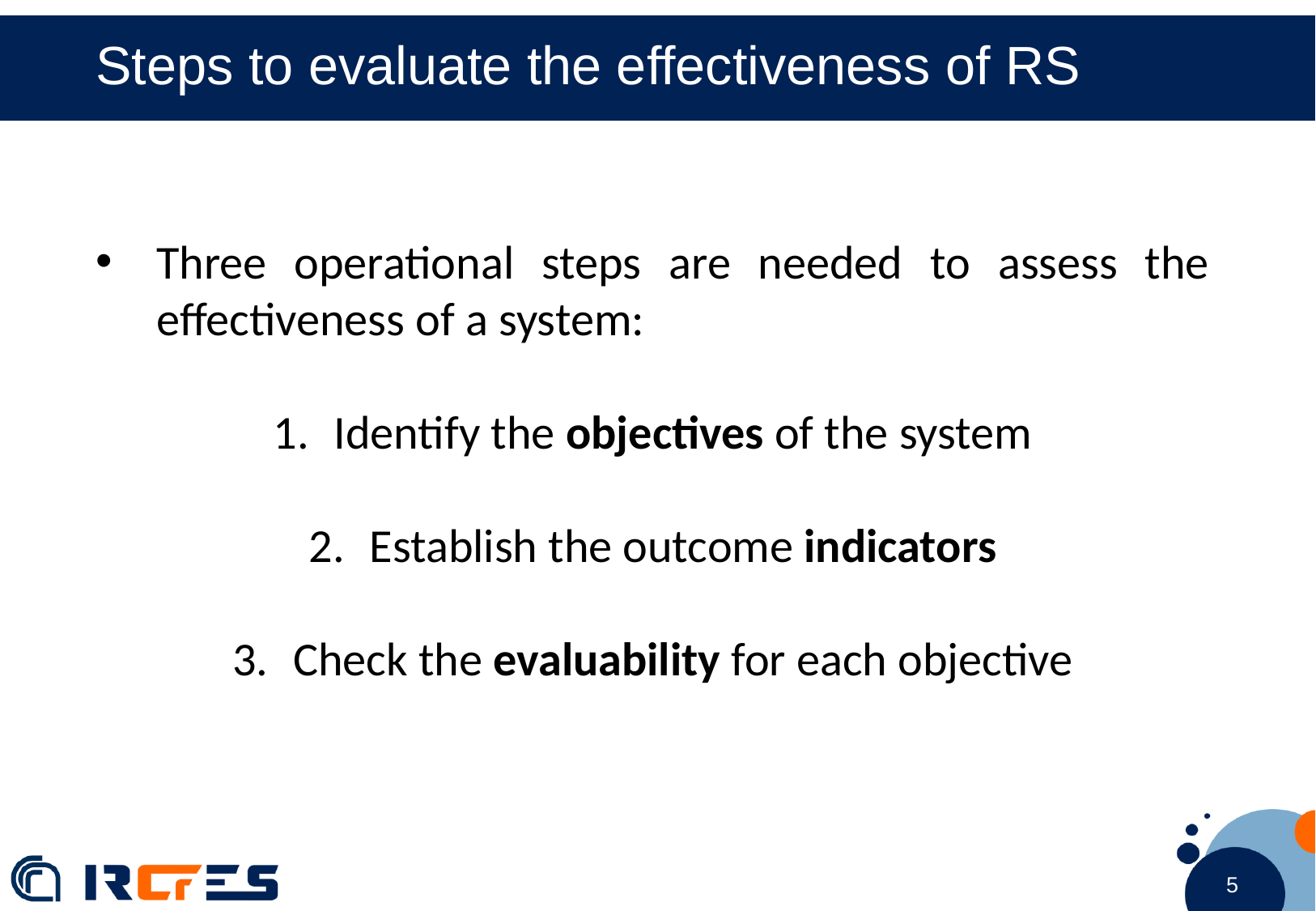

Steps to evaluate the effectiveness of RS

Three operational steps are needed to assess the effectiveness of a system:

Identify the objectives of the system

Establish the outcome indicators

Check the evaluability for each objective